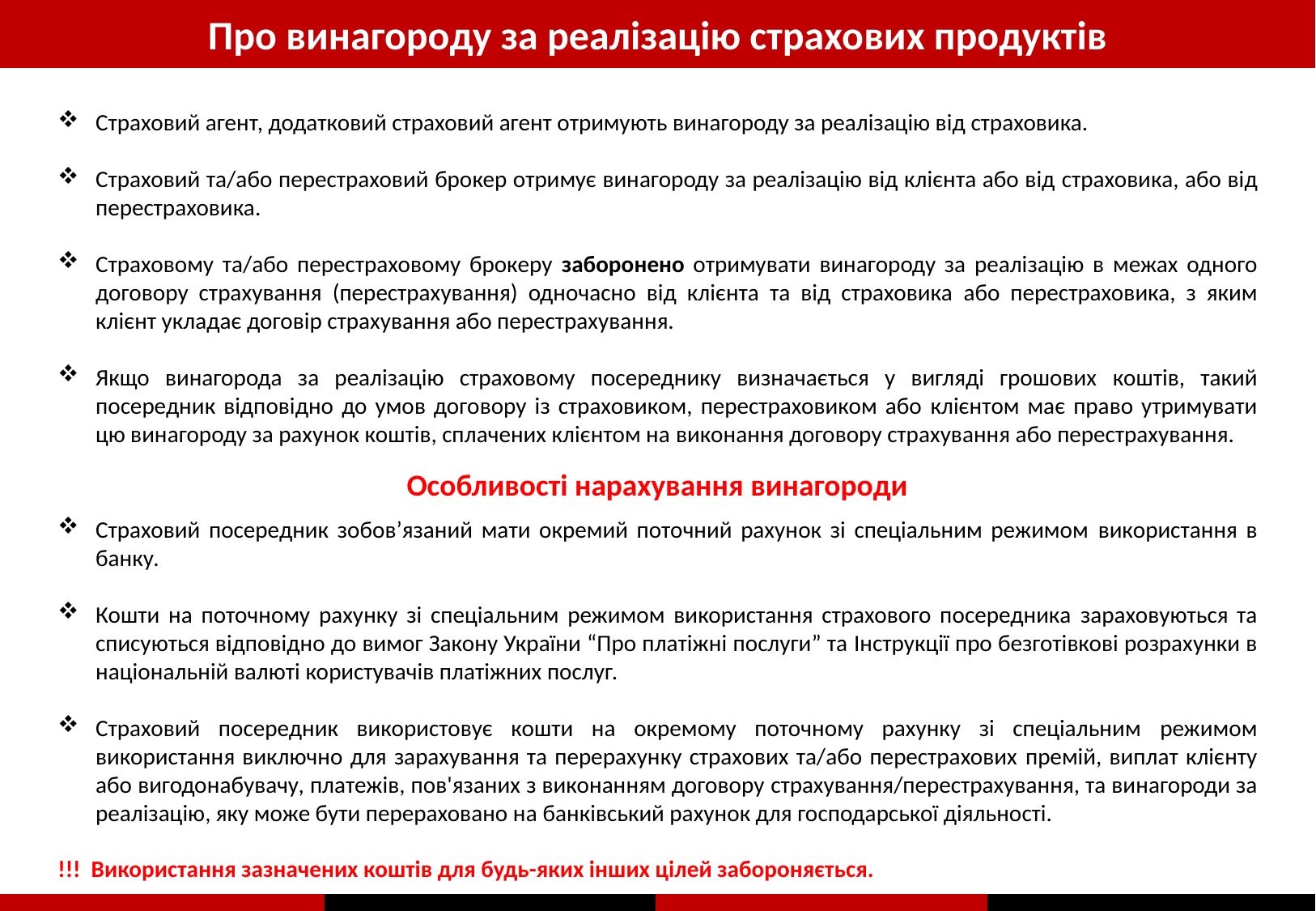

Про винагороду за реалізацію страхових продуктів
Страховий агент, додатковий страховий агент отримують винагороду за реалізацію від страховика.

Страховий та/або перестраховий брокер отримує винагороду за реалізацію від клієнта або від страховика, або від перестраховика.

Страховому та/або перестраховому брокеру заборонено отримувати винагороду за реалізацію в межах одного договору страхування (перестрахування) одночасно від клієнта та від страховика або перестраховика, з яким клієнт укладає договір страхування або перестрахування.

Якщо винагорода за реалізацію страховому посереднику визначається у вигляді грошових коштів, такий посередник відповідно до умов договору із страховиком, перестраховиком або клієнтом має право утримувати цю винагороду за рахунок коштів, сплачених клієнтом на виконання договору страхування або перестрахування.
Особливості нарахування винагороди
Страховий посередник зобов’язаний мати окремий поточний рахунок зі спеціальним режимом використання в банку.

Кошти на поточному рахунку зі спеціальним режимом використання страхового посередника зараховуються та списуються відповідно до вимог Закону України “Про платіжні послуги” та Інструкції про безготівкові розрахунки в національній валюті користувачів платіжних послуг.

Страховий посередник використовує кошти на окремому поточному рахунку зі спеціальним режимом використання виключно для зарахування та перерахунку страхових та/або перестрахових премій, виплат клієнту або вигодонабувачу, платежів, пов'язаних з виконанням договору страхування/перестрахування, та винагороди за реалізацію, яку може бути перераховано на банківський рахунок для господарської діяльності.

!!!  Використання зазначених коштів для будь-яких інших цілей забороняється.